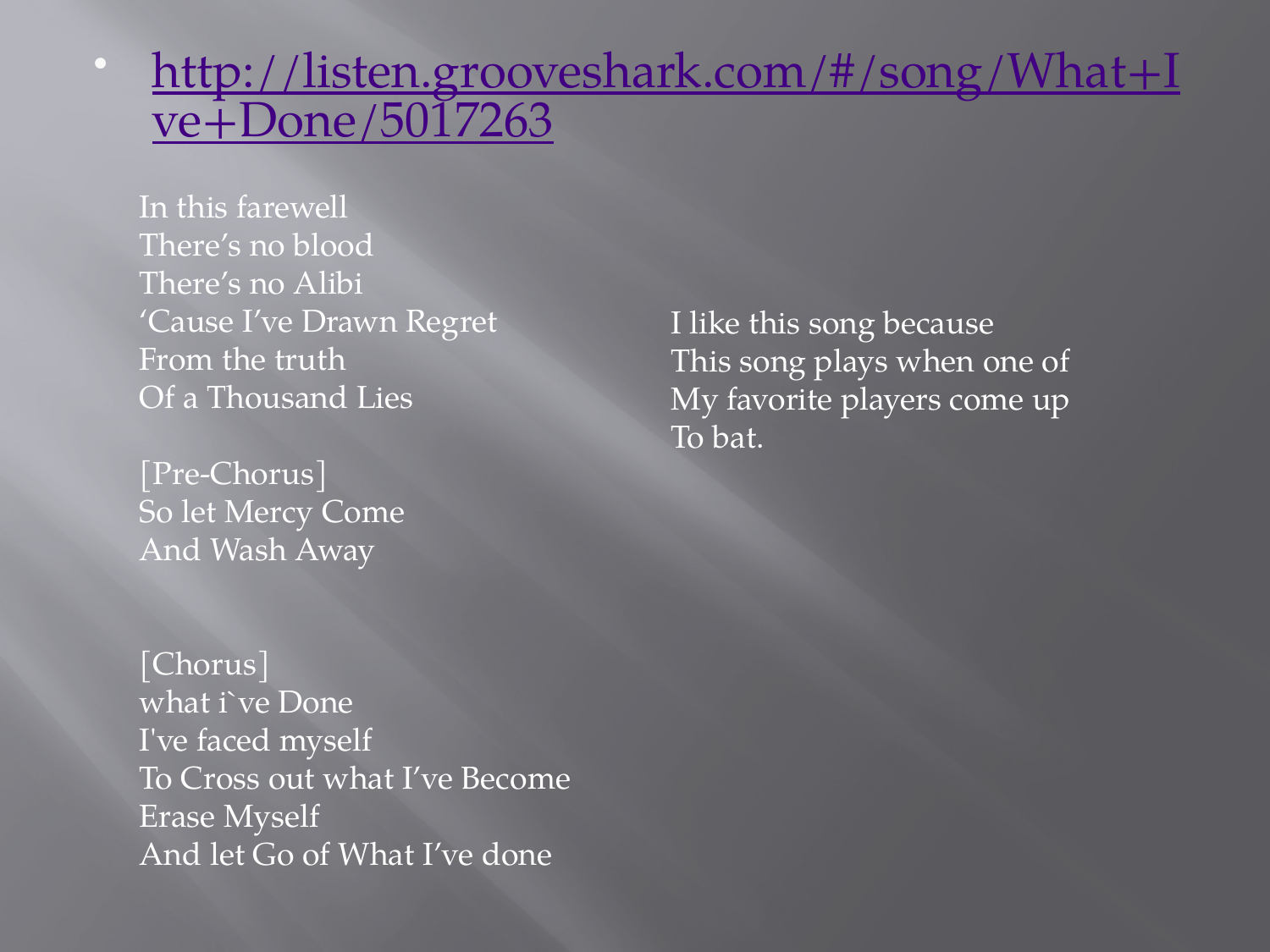

http://listen.grooveshark.com/#/song/What+Ive+Done/5017263
In this farewell
There’s no blood
There’s no Alibi
‘Cause I’ve Drawn Regret
From the truth
Of a Thousand Lies
[Pre-Chorus]
So let Mercy Come
And Wash Away
[Chorus]
what i`ve Done
I've faced myself
To Cross out what I’ve Become
Erase Myself
And let Go of What I’ve done
I like this song because
This song plays when one of
My favorite players come up
To bat.